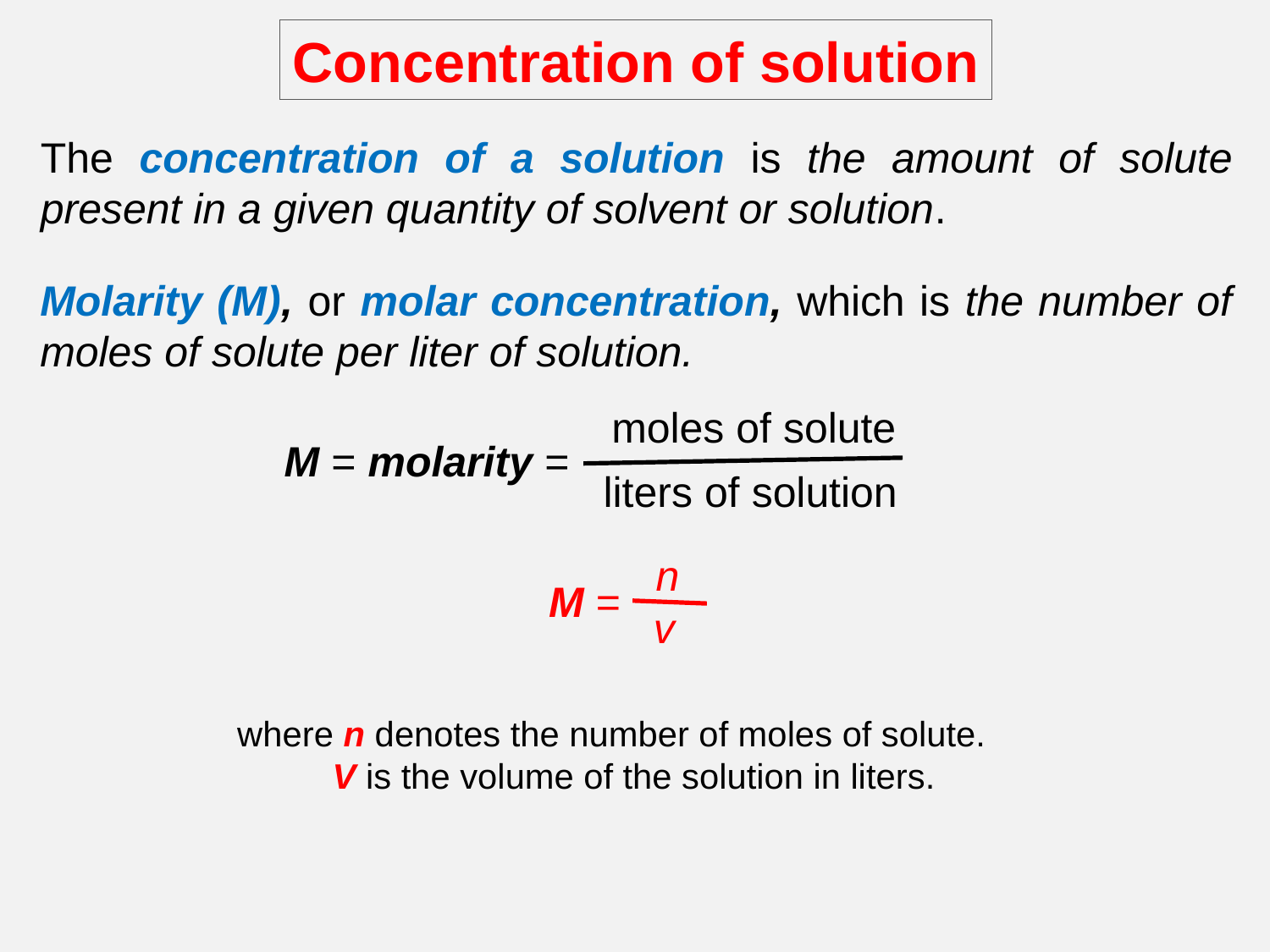

Concentration of solution
The concentration of a solution is the amount of solute present in a given quantity of solvent or solution.
Molarity (M), or molar concentration, which is the number of moles of solute per liter of solution.
moles of solute

liters of solution
M = molarity =
n
v

M =
where n denotes the number of moles of solute.
V is the volume of the solution in liters.